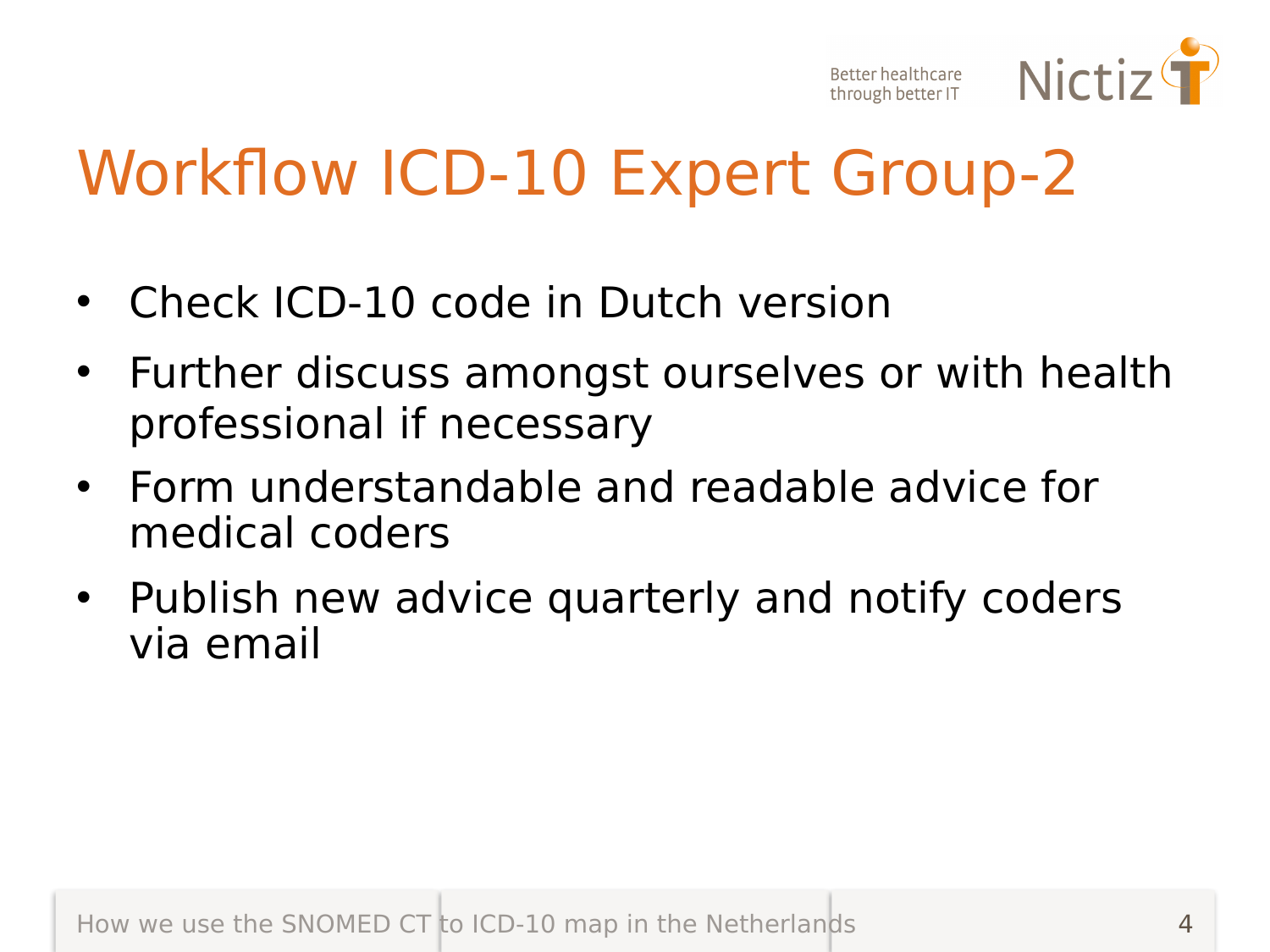

# Workflow ICD-10 Expert Group-2
Check ICD-10 code in Dutch version
Further discuss amongst ourselves or with health professional if necessary
Form understandable and readable advice for medical coders
Publish new advice quarterly and notify coders via email

How we use the SNOMED CT to ICD-10 map in the Netherlands
4